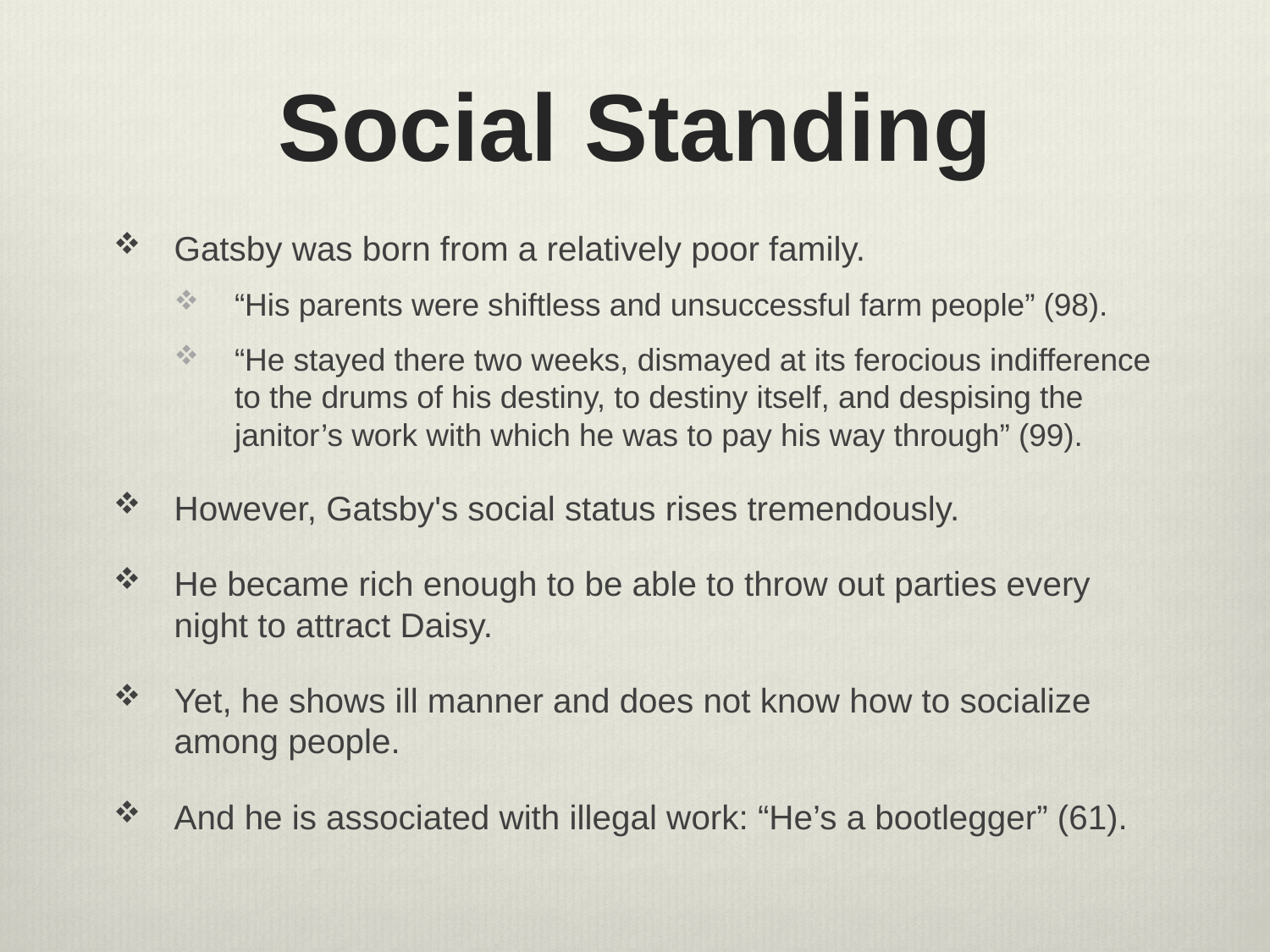

# Social Standing
Gatsby was born from a relatively poor family.
“His parents were shiftless and unsuccessful farm people” (98).
“He stayed there two weeks, dismayed at its ferocious indifference to the drums of his destiny, to destiny itself, and despising the janitor’s work with which he was to pay his way through” (99).
However, Gatsby's social status rises tremendously.
He became rich enough to be able to throw out parties every night to attract Daisy.
Yet, he shows ill manner and does not know how to socialize among people.
And he is associated with illegal work: “He’s a bootlegger” (61).